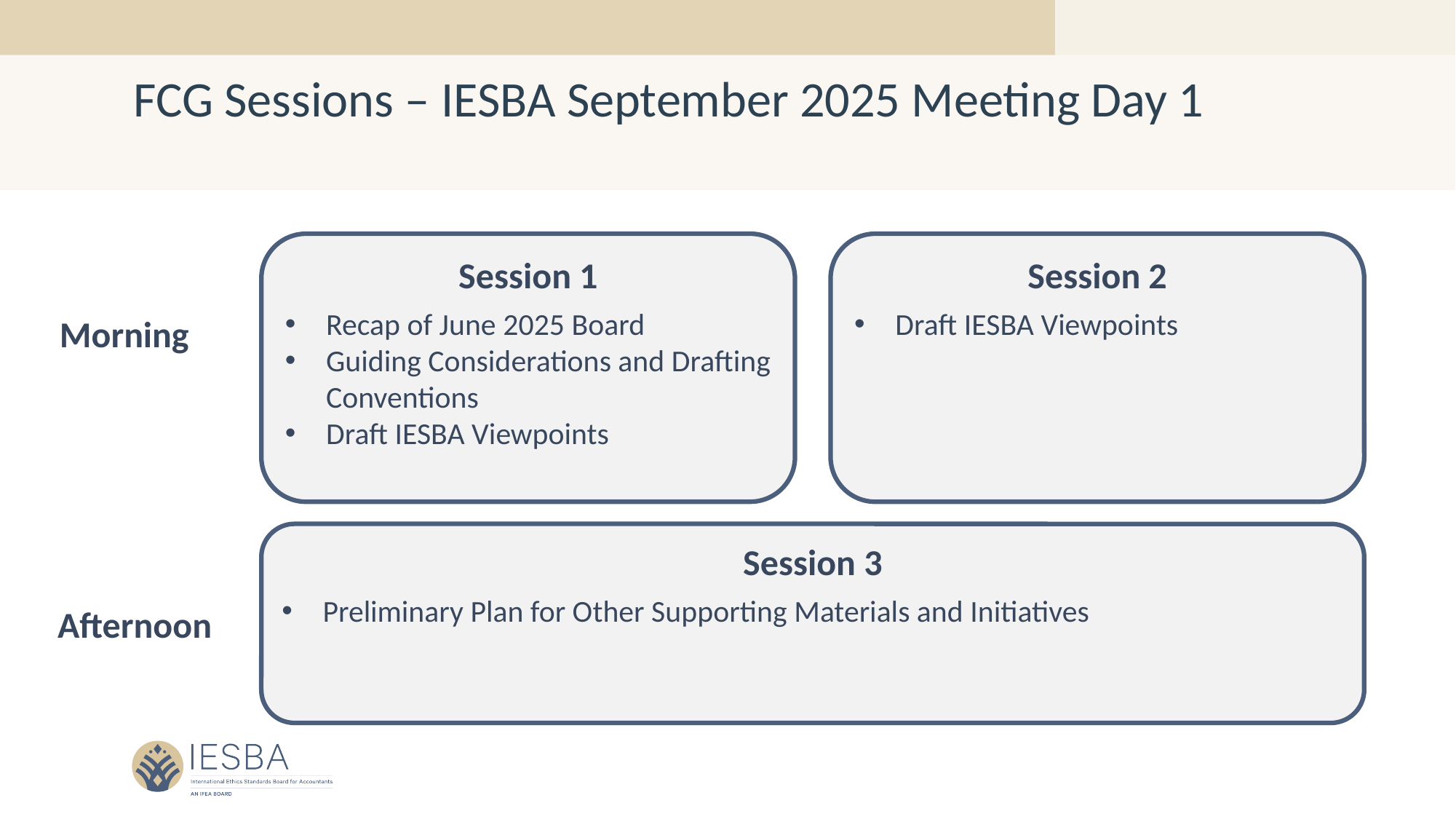

# FCG Sessions – IESBA September 2025 Meeting Day 1
Session 1
Recap of June 2025 Board
Guiding Considerations and Drafting Conventions
Draft IESBA Viewpoints
Session 2
Draft IESBA Viewpoints
Morning
Session 3
Preliminary Plan for Other Supporting Materials and Initiatives
Afternoon